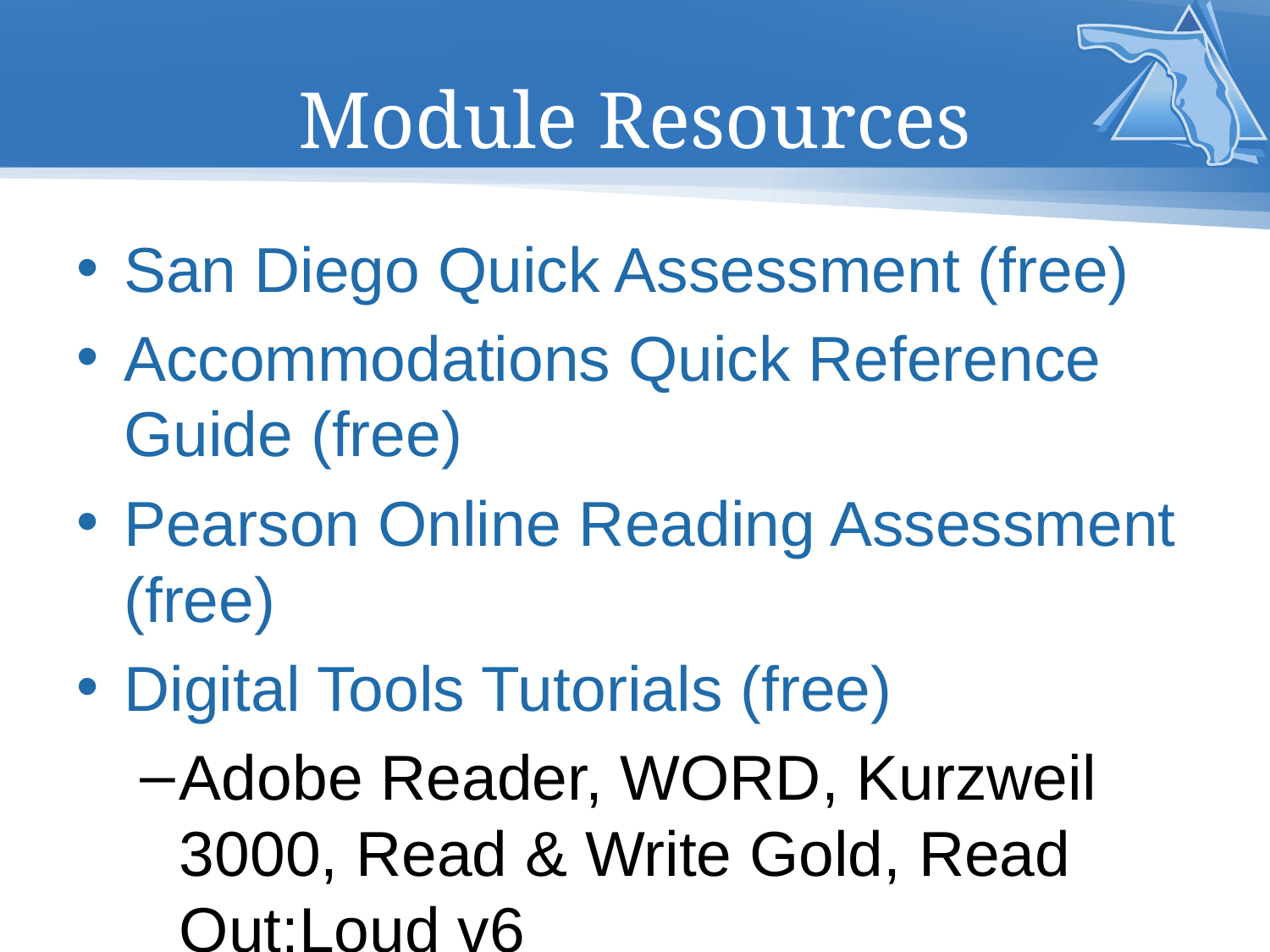

# Module Resources
San Diego Quick Assessment (free)
Accommodations Quick Reference Guide (free)
Pearson Online Reading Assessment (free)
Digital Tools Tutorials (free)
Adobe Reader, WORD, Kurzweil 3000, Read & Write Gold, Read Out:Loud v6